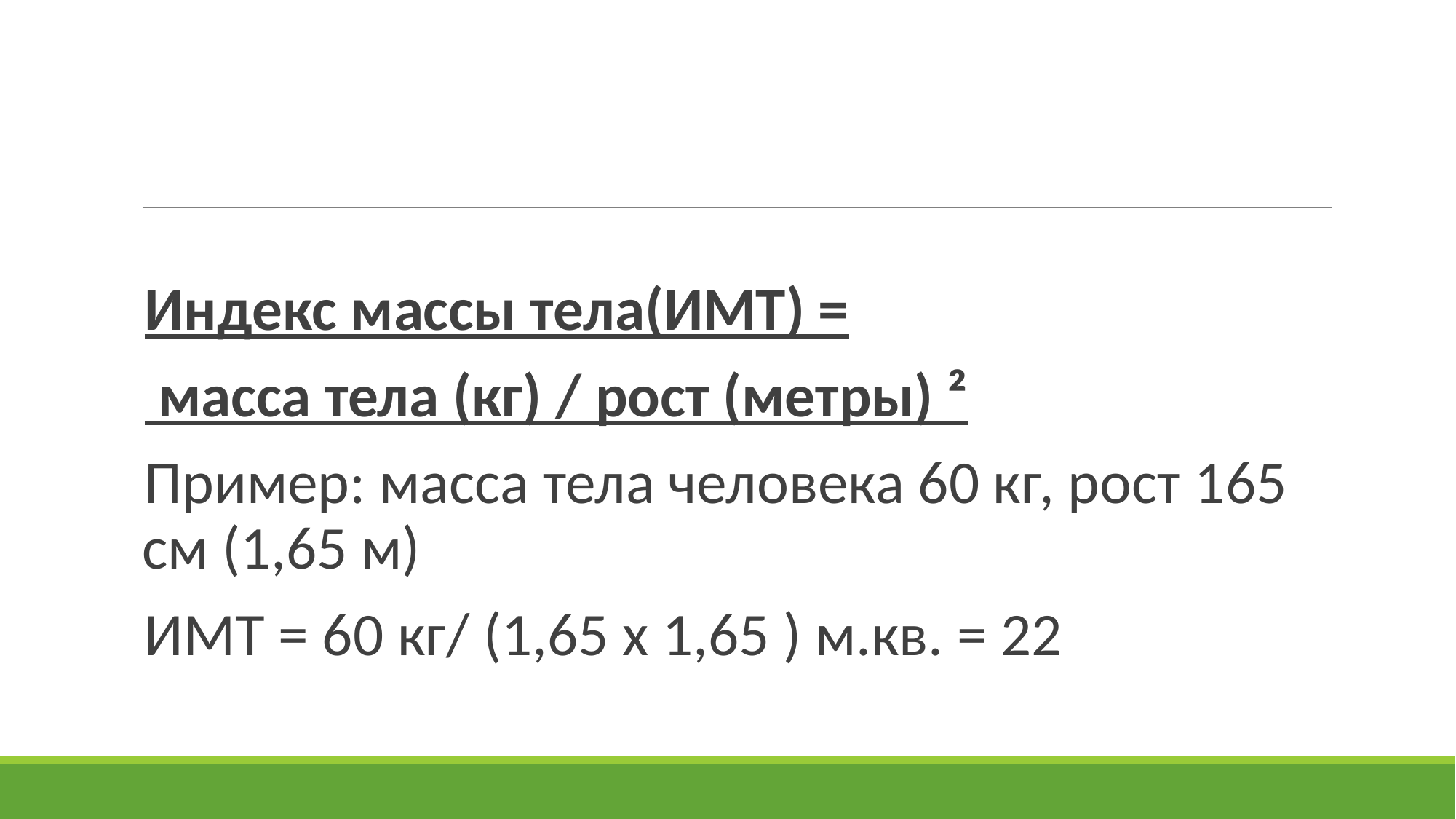

#

Индекс массы тела(ИМТ) =
 масса тела (кг) / рост (метры) ²
Пример: масса тела человека 60 кг, рост 165 см (1,65 м)
ИМТ = 60 кг/ (1,65 х 1,65 ) м.кв. = 22